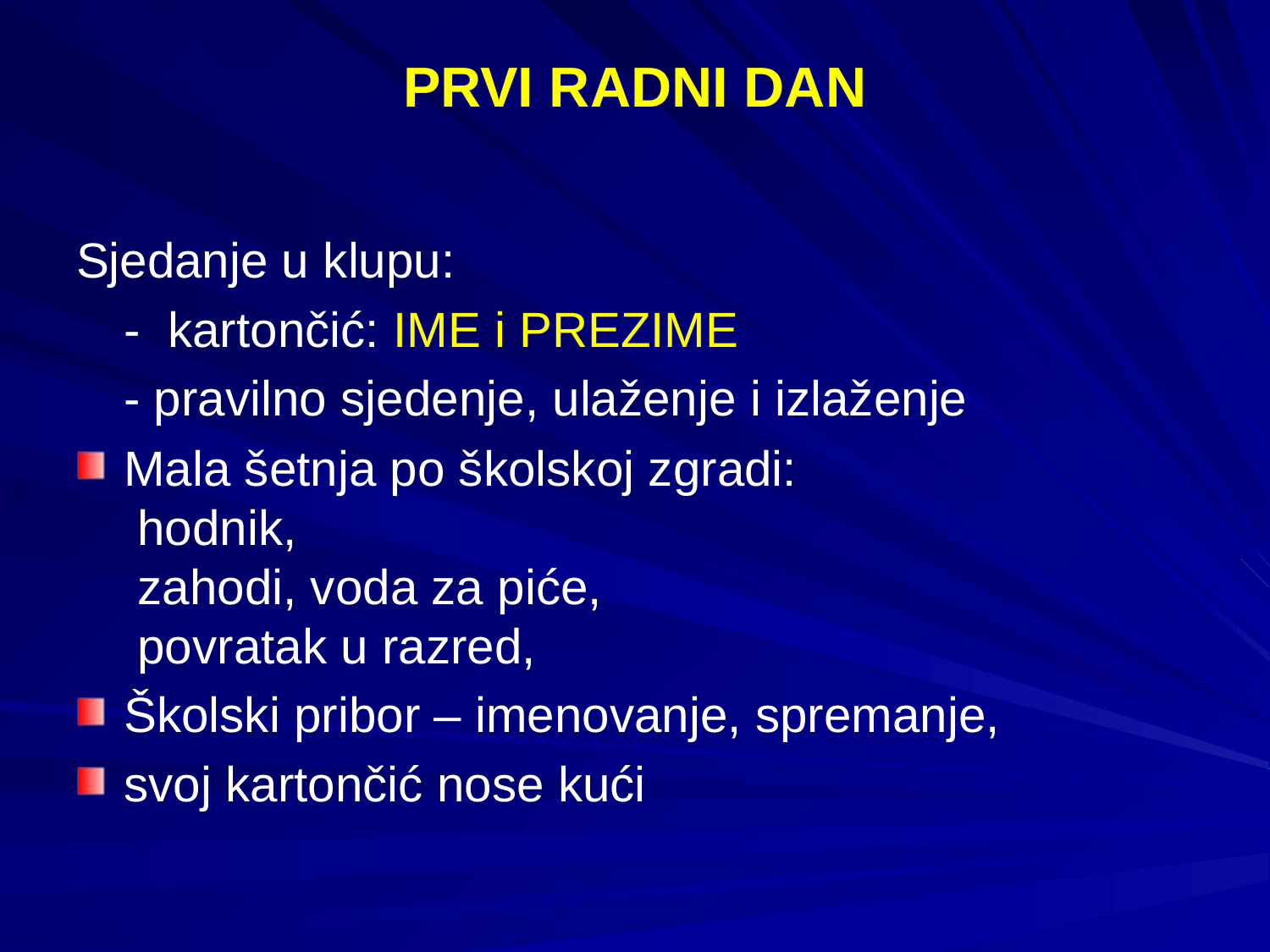

# PRVI RADNI DAN
Sjedanje u klupu:
	-  kartončić: IME i PREZIME
	- pravilno sjedenje, ulaženje i izlaženje
Mala šetnja po školskoj zgradi:
	 hodnik,
	 zahodi, voda za piće,
	 povratak u razred,
Školski pribor – imenovanje, spremanje,
svoj kartončić nose kući